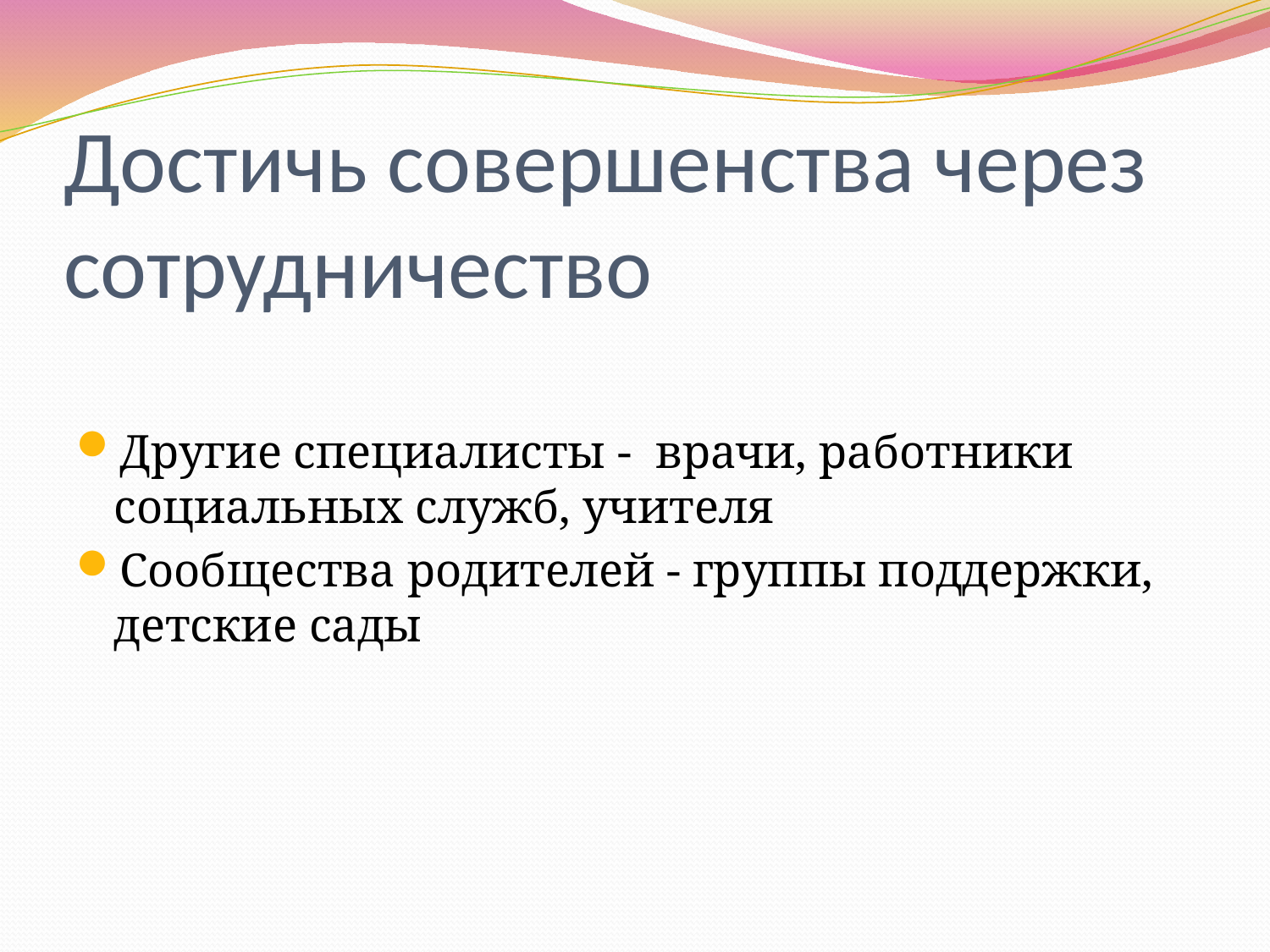

# Достичь совершенства через сотрудничество
Другие специалисты -  врачи, работники социальных служб, учителя
Сообщества родителей - группы поддержки, детские сады